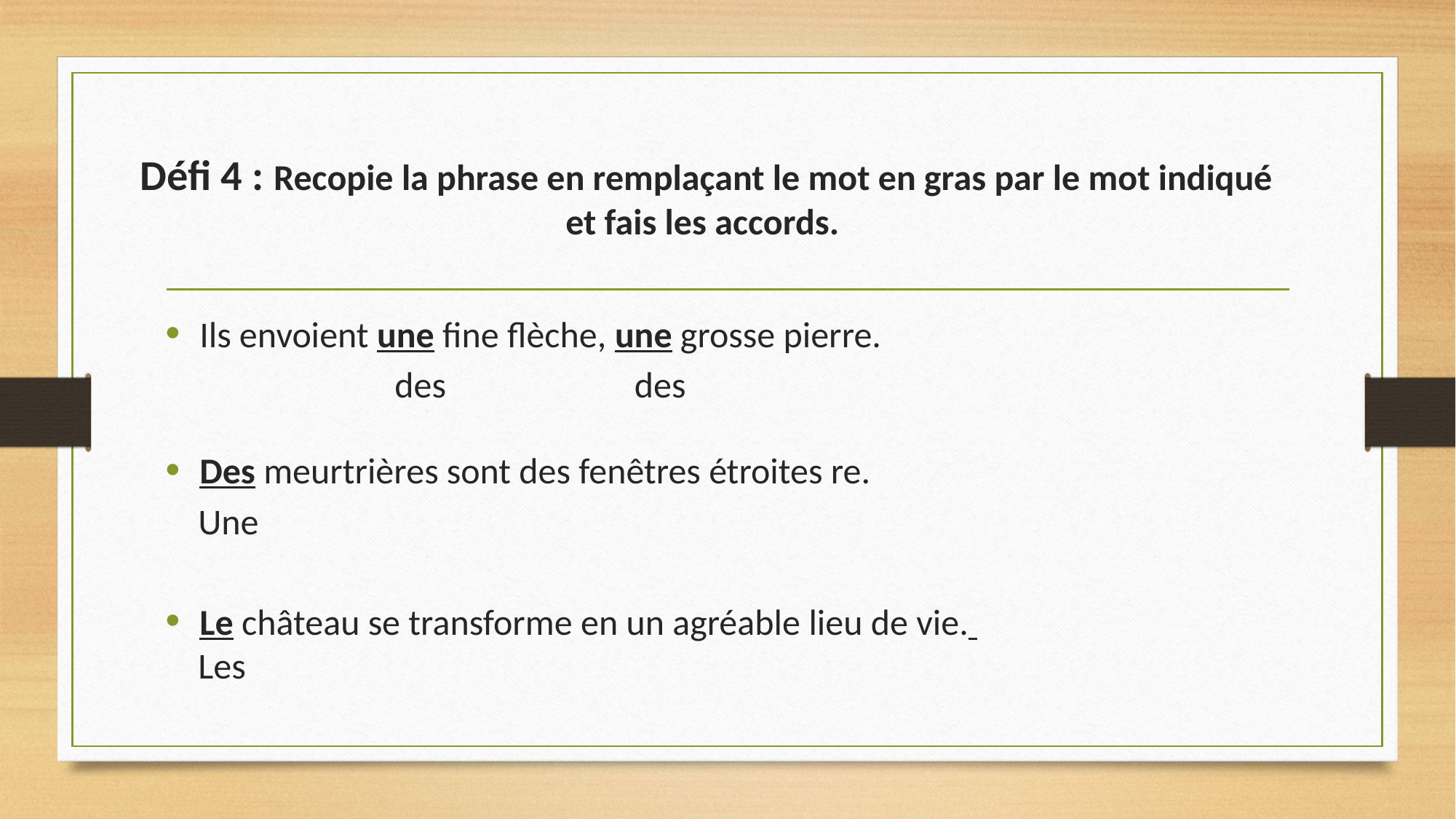

# Défi 4 : Recopie la phrase en remplaçant le mot en gras par le mot indiqué et fais les accords.
Ils envoient une fine flèche, une grosse pierre.
                            des                       des

Des meurtrières sont des fenêtres étroites re.
    Une

Le château se transforme en un agréable lieu de vie.
    Les